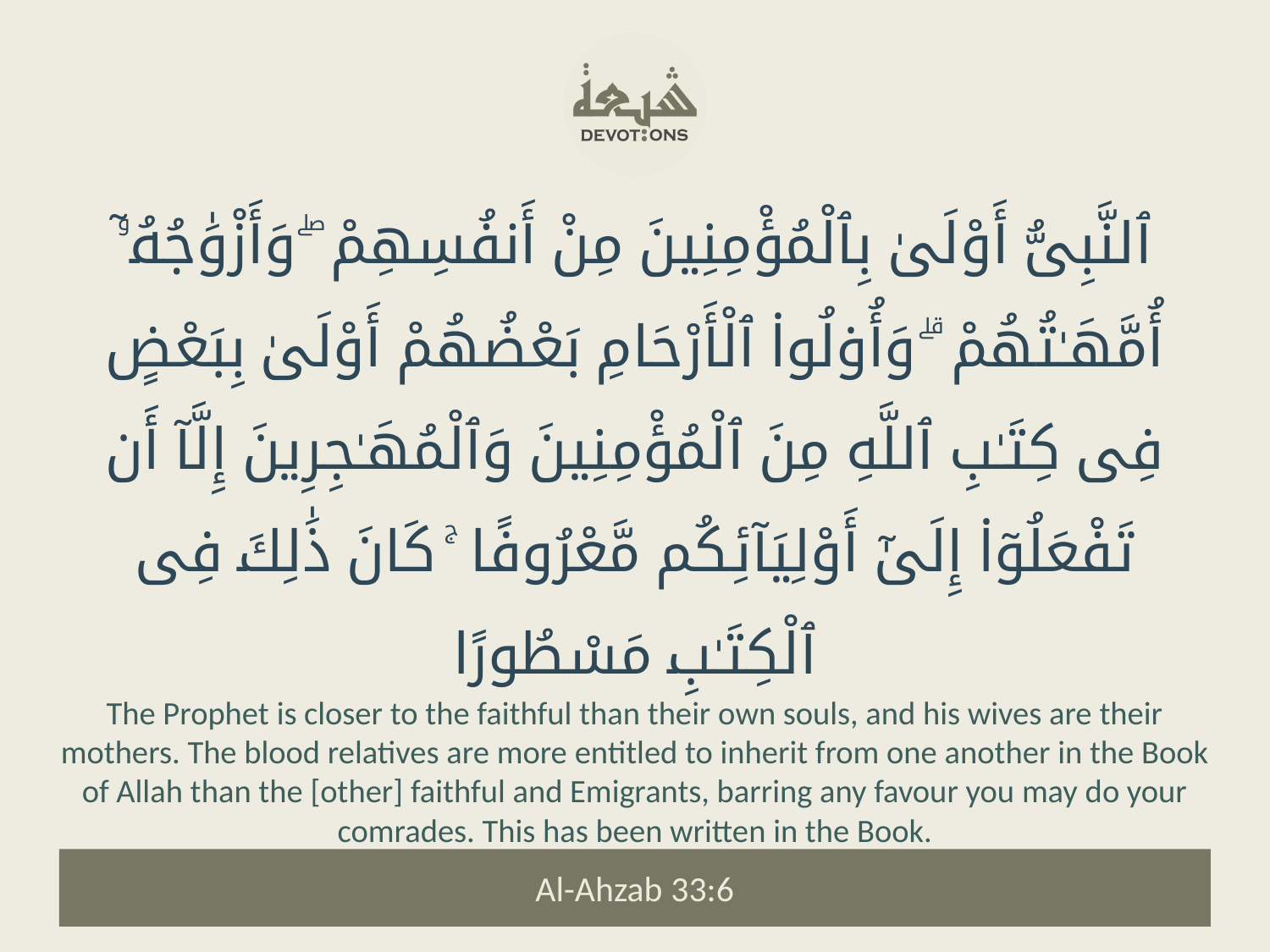

ٱلنَّبِىُّ أَوْلَىٰ بِٱلْمُؤْمِنِينَ مِنْ أَنفُسِهِمْ ۖ وَأَزْوَٰجُهُۥٓ أُمَّهَـٰتُهُمْ ۗ وَأُو۟لُوا۟ ٱلْأَرْحَامِ بَعْضُهُمْ أَوْلَىٰ بِبَعْضٍ فِى كِتَـٰبِ ٱللَّهِ مِنَ ٱلْمُؤْمِنِينَ وَٱلْمُهَـٰجِرِينَ إِلَّآ أَن تَفْعَلُوٓا۟ إِلَىٰٓ أَوْلِيَآئِكُم مَّعْرُوفًا ۚ كَانَ ذَٰلِكَ فِى ٱلْكِتَـٰبِ مَسْطُورًا
The Prophet is closer to the faithful than their own souls, and his wives are their mothers. The blood relatives are more entitled to inherit from one another in the Book of Allah than the [other] faithful and Emigrants, barring any favour you may do your comrades. This has been written in the Book.
Al-Ahzab 33:6